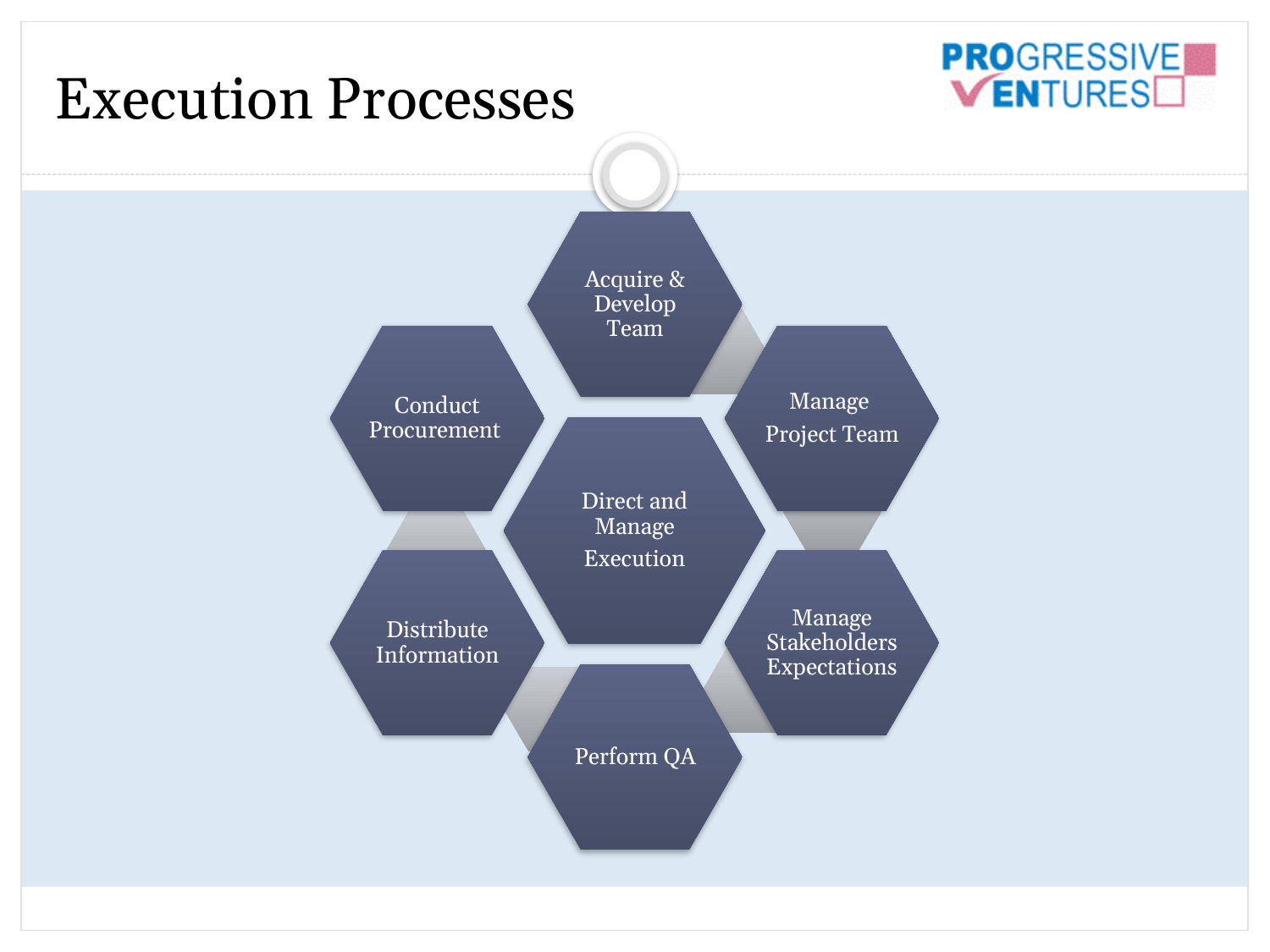

# Execution Processes
Direct and Manage
Execution
Acquire & Develop Team
Manage
Project Team
Manage Stakeholders Expectations
Perform QA
Distribute Information
Conduct Procurement